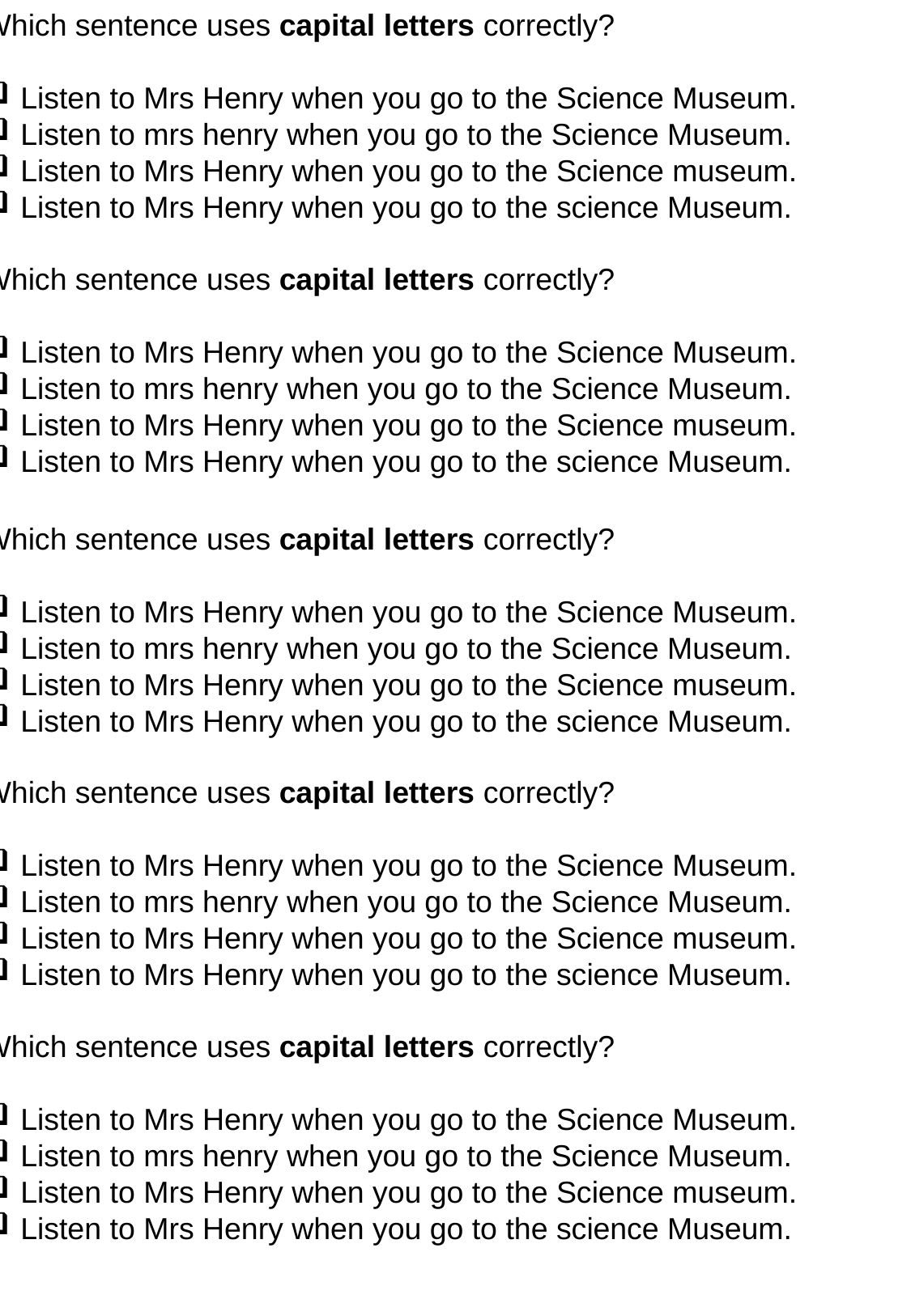

Which sentence uses capital letters correctly?

Listen to Mrs Henry when you go to the Science Museum.
Listen to mrs henry when you go to the Science Museum.
Listen to Mrs Henry when you go to the Science museum.
Listen to Mrs Henry when you go to the science Museum.
Which sentence uses capital letters correctly?

Listen to Mrs Henry when you go to the Science Museum.
Listen to mrs henry when you go to the Science Museum.
Listen to Mrs Henry when you go to the Science museum.
Listen to Mrs Henry when you go to the science Museum.
Which sentence uses capital letters correctly?

Listen to Mrs Henry when you go to the Science Museum.
Listen to mrs henry when you go to the Science Museum.
Listen to Mrs Henry when you go to the Science museum.
Listen to Mrs Henry when you go to the science Museum.
Which sentence uses capital letters correctly?

Listen to Mrs Henry when you go to the Science Museum.
Listen to mrs henry when you go to the Science Museum.
Listen to Mrs Henry when you go to the Science museum.
Listen to Mrs Henry when you go to the science Museum.
Which sentence uses capital letters correctly?

Listen to Mrs Henry when you go to the Science Museum.
Listen to mrs henry when you go to the Science Museum.
Listen to Mrs Henry when you go to the Science museum.
Listen to Mrs Henry when you go to the science Museum.